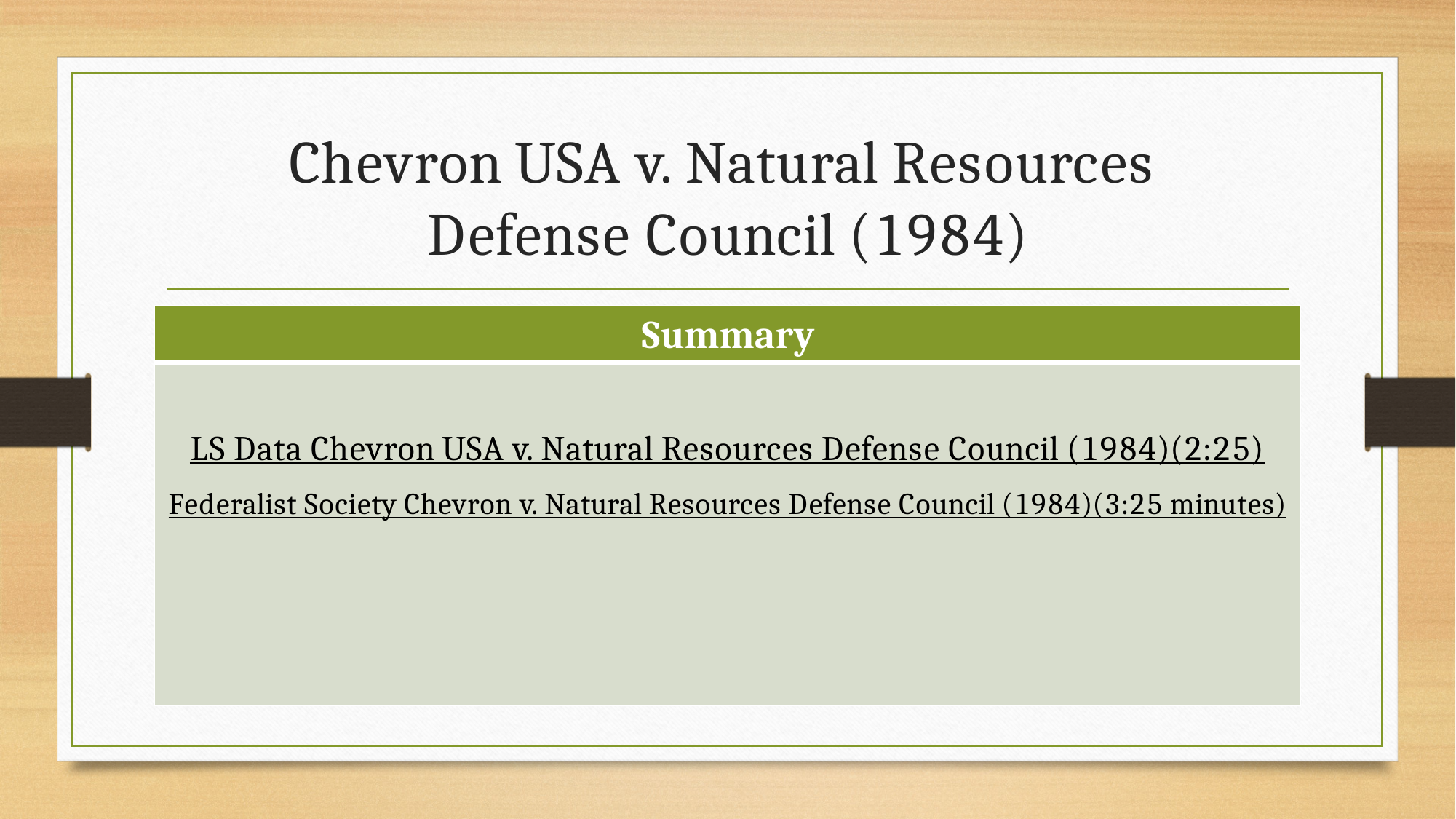

# Chevron USA v. Natural Resources Defense Council (1984)
| Summary |
| --- |
| LS Data Chevron USA v. Natural Resources Defense Council (1984)(2:25) Federalist Society Chevron v. Natural Resources Defense Council (1984)(3:25 minutes) |